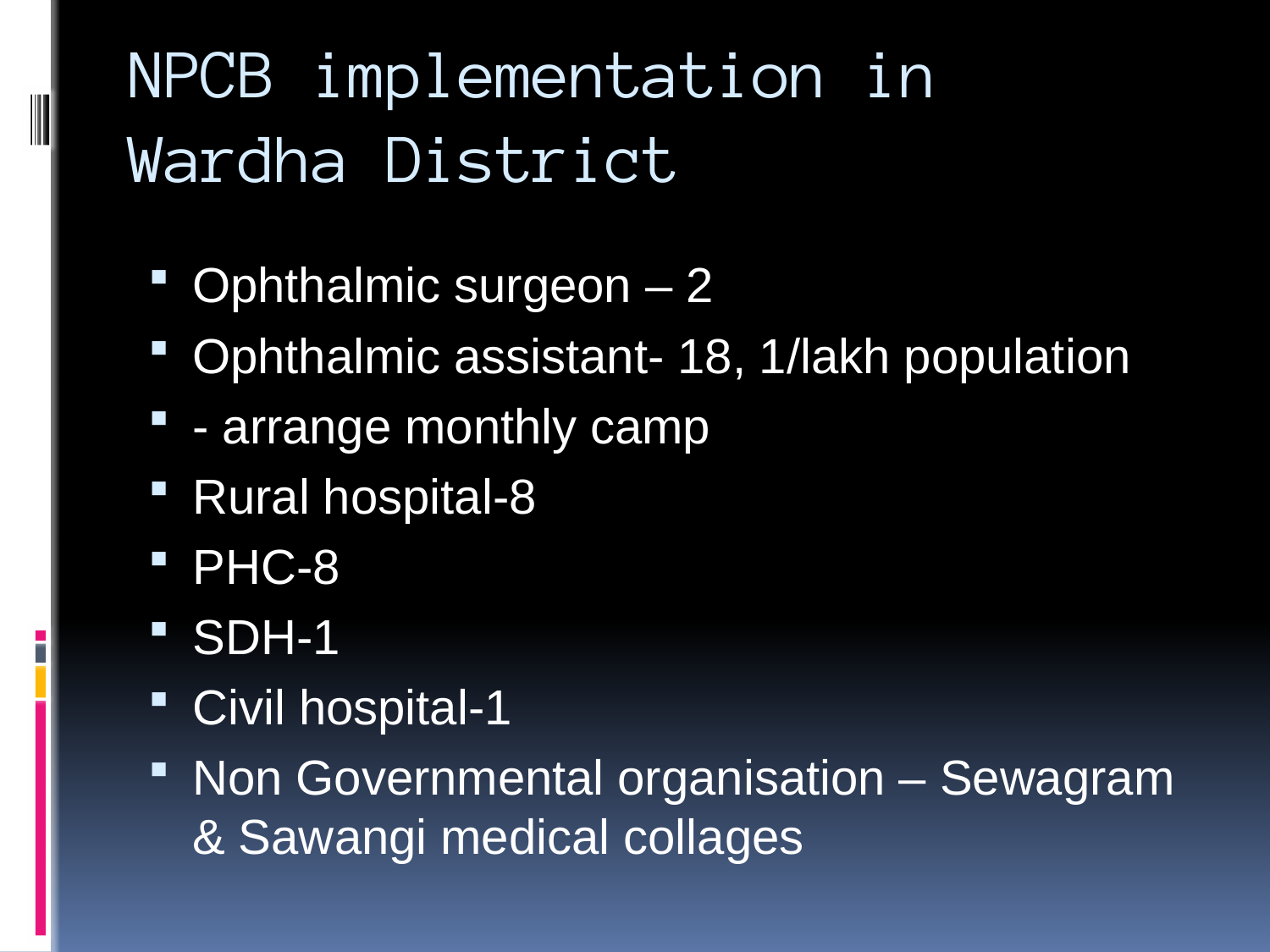

# NPCB implementation in Wardha District
Ophthalmic surgeon – 2
Ophthalmic assistant- 18, 1/lakh population
- arrange monthly camp
Rural hospital-8
PHC-8
SDH-1
Civil hospital-1
Non Governmental organisation – Sewagram & Sawangi medical collages